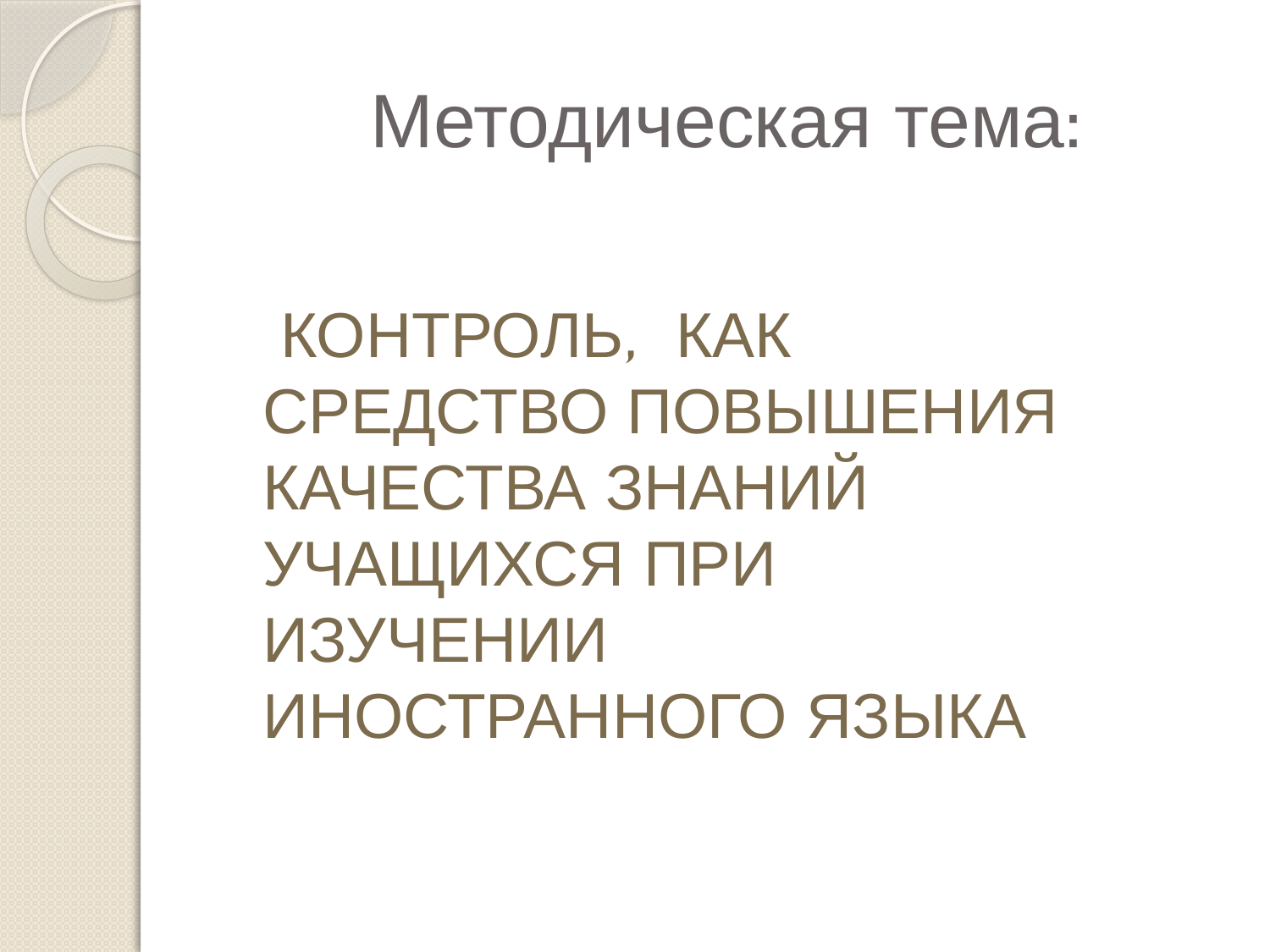

# Методическая тема:
   Контроль,  как средство повышения качества знаний учащихся при изучении иностранного языка